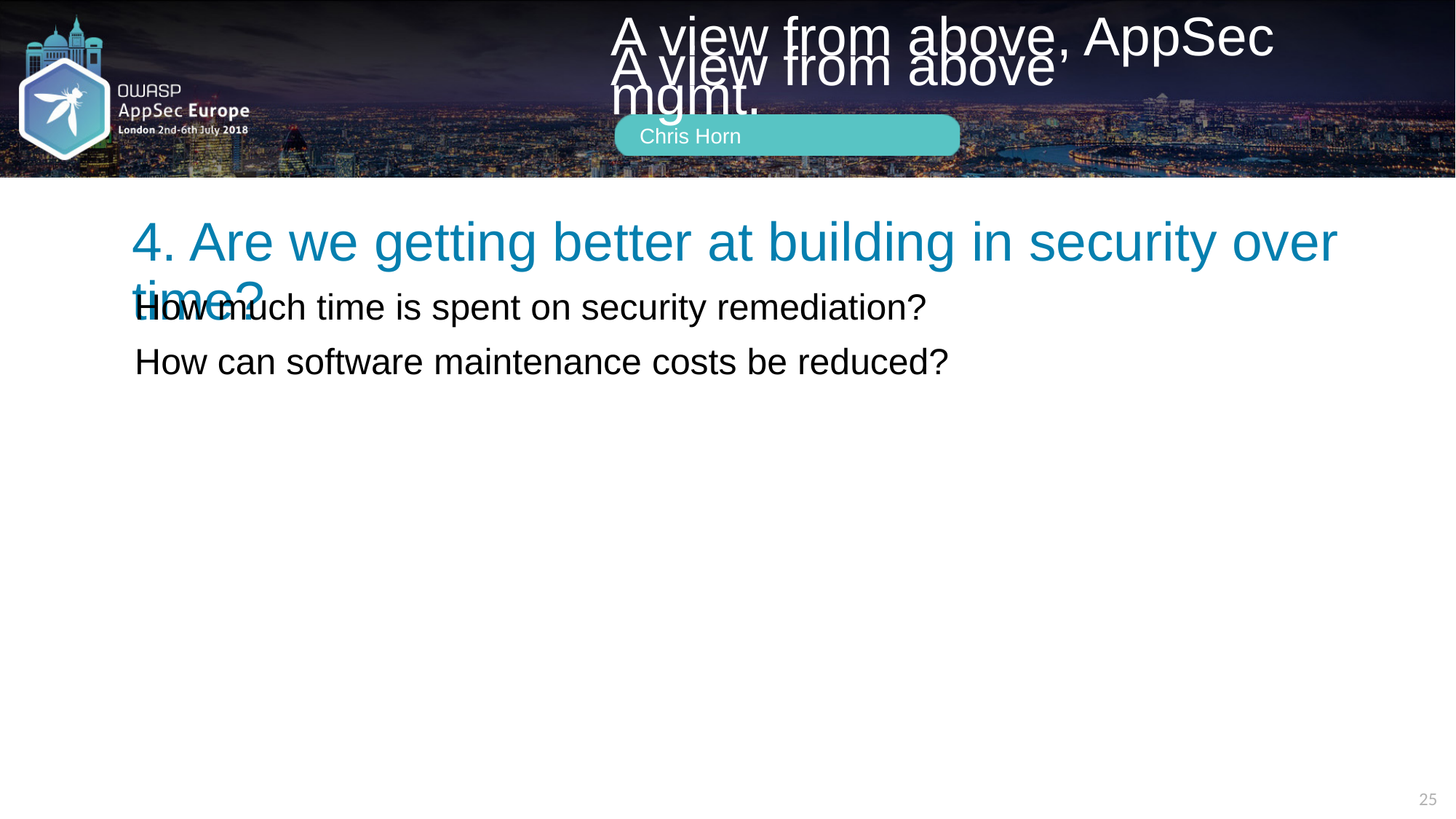

# 4. Are we getting better at building in security over time?
How much time is spent on security remediation?
How can software maintenance costs be reduced?
25